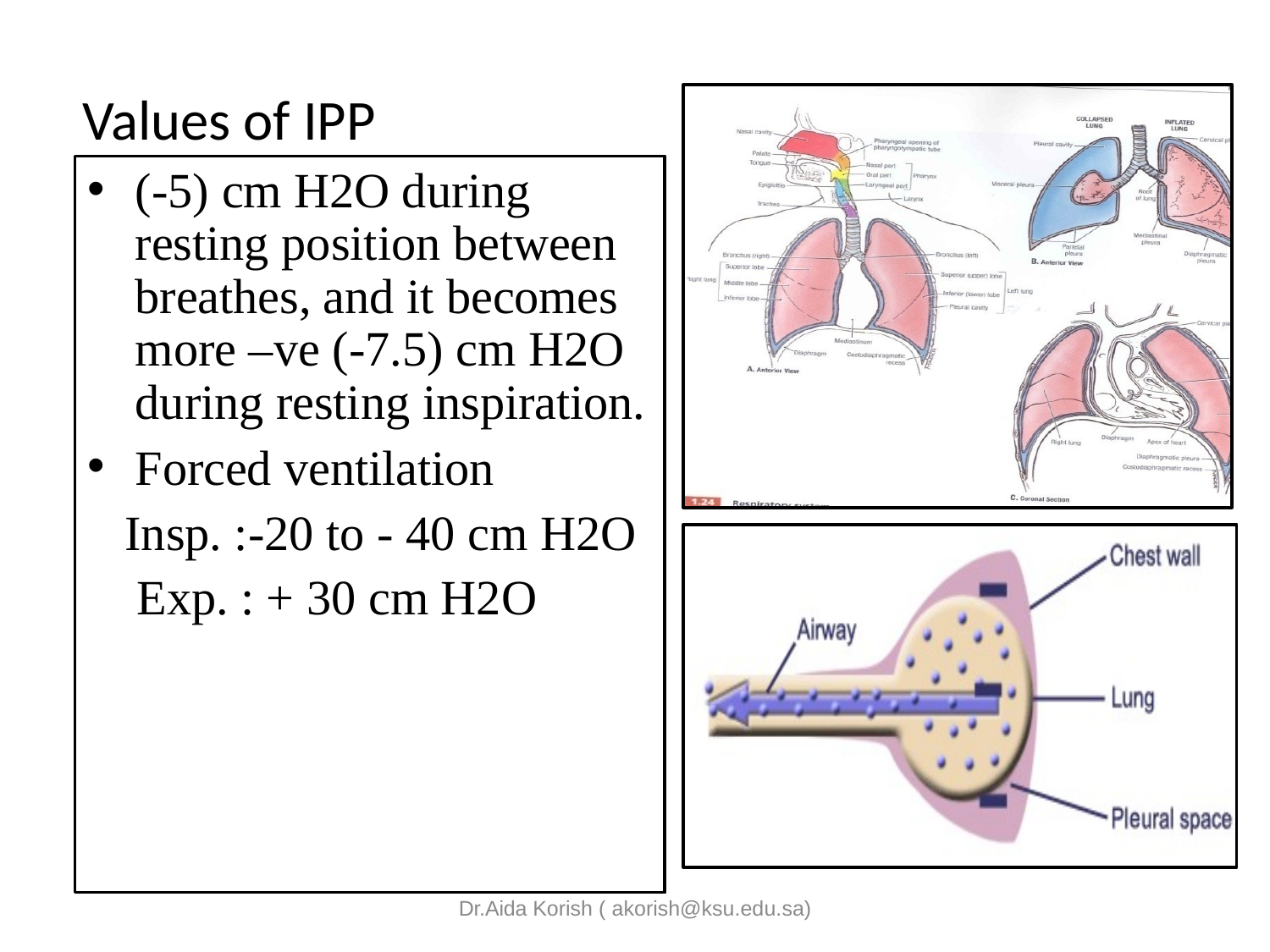

# Values of IPP

(-5) cm H2O during  resting position between  breathes, and it becomes  more –ve (-7.5) cm H2O  during resting inspiration.
Forced ventilation
Insp. :-20 to - 40 cm H2O  Exp. : + 30 cm H2O

Dr.Aida Korish ( akorish@ksu.edu.sa)